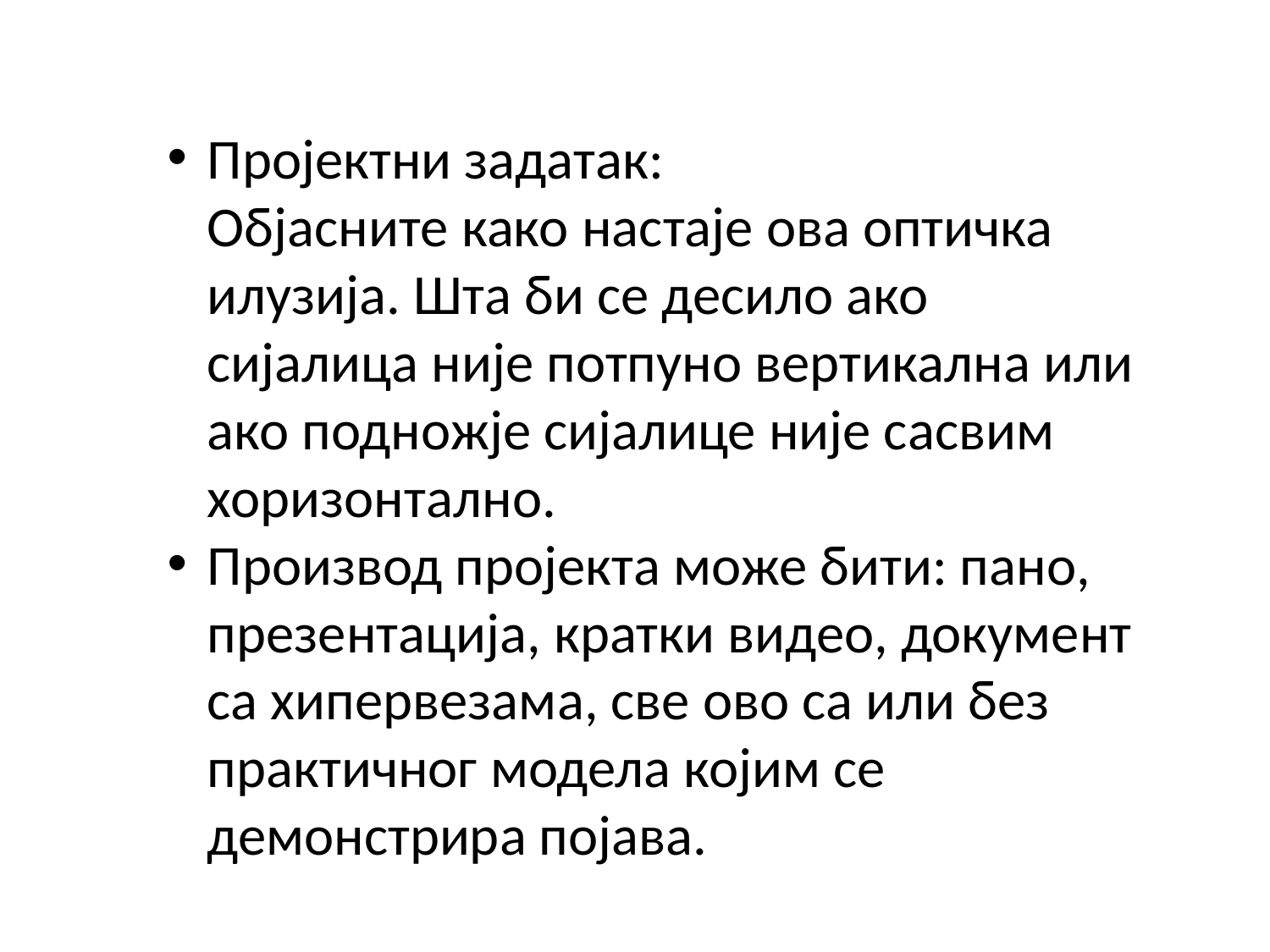

Пројектни задатак:
Објасните како настаје ова оптичка илузија. Шта би се десило ако сијалица није потпуно вертикална или ако подножје сијалице није сасвим хоризонтално.
Производ пројекта може бити: пано, презентација, кратки видео, документ са хипервезама, све ово са или без практичног модела којим се демонстрира појава.